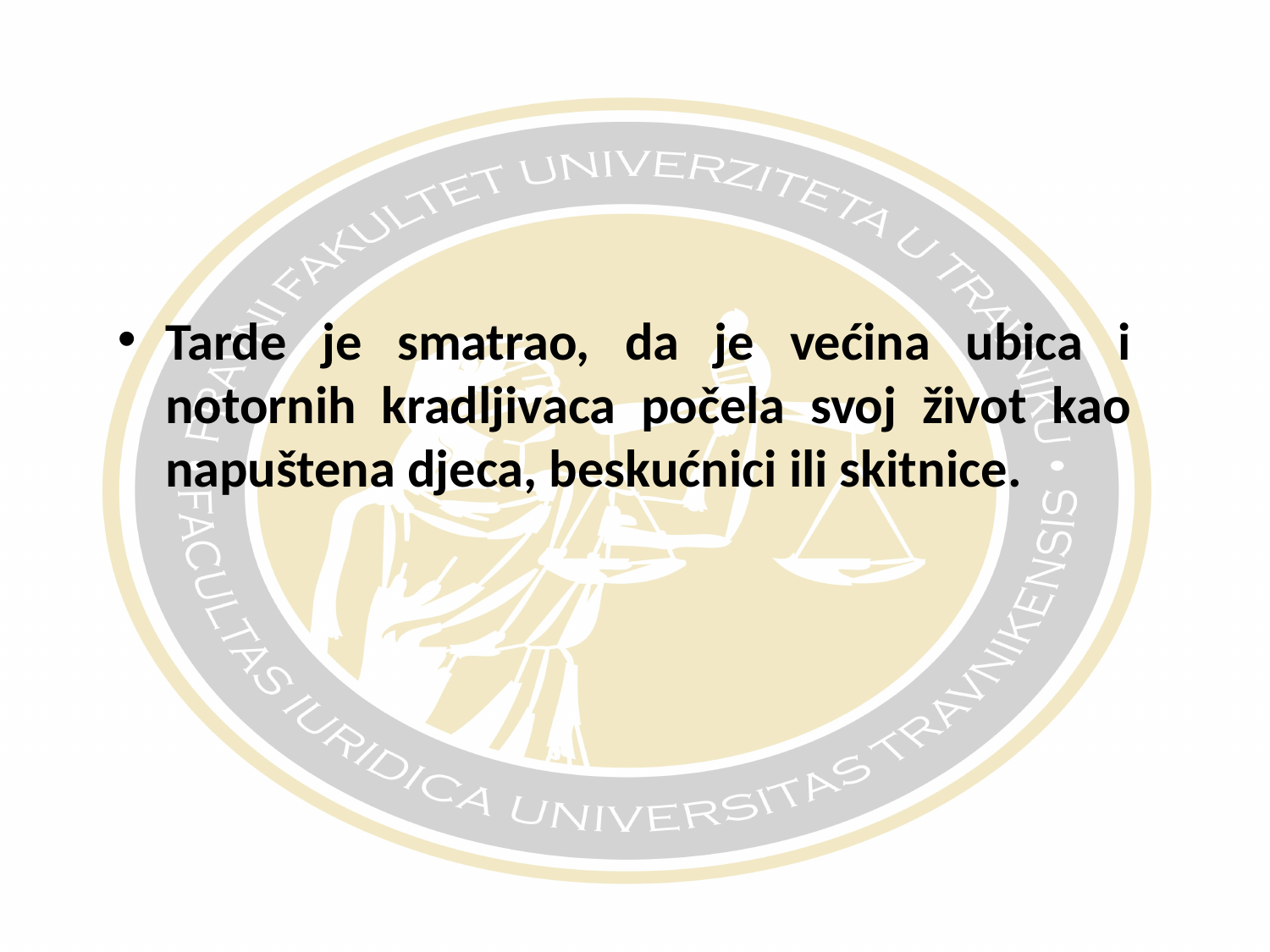

#

Tarde je smatrao, da je većina ubica i notornih kradljivaca počela svoj život kao napuštena djeca, beskućnici ili skitnice.